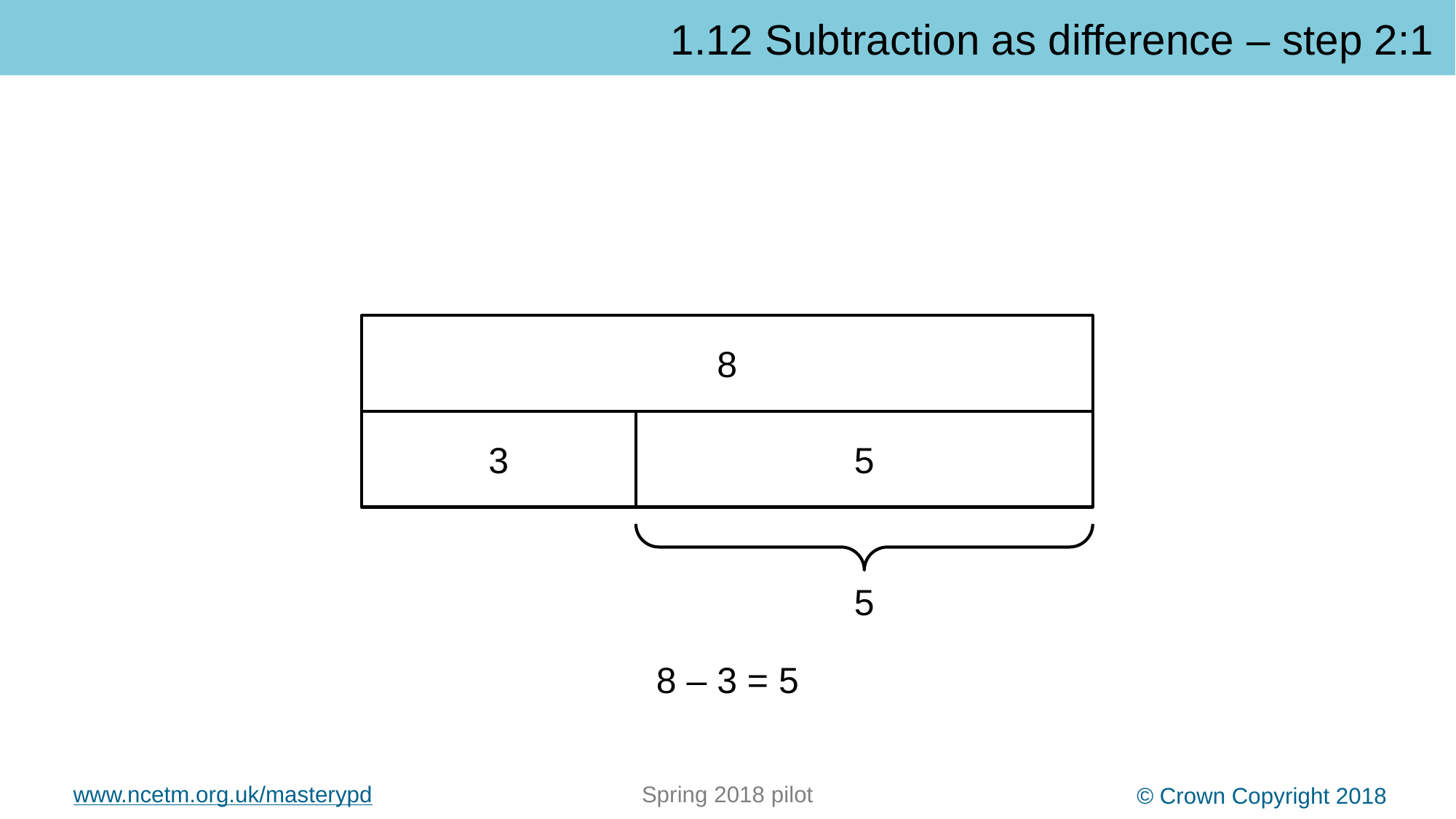

1.12 Subtraction as difference – step 2:1

8

3
5
5
8 – 3 = 5